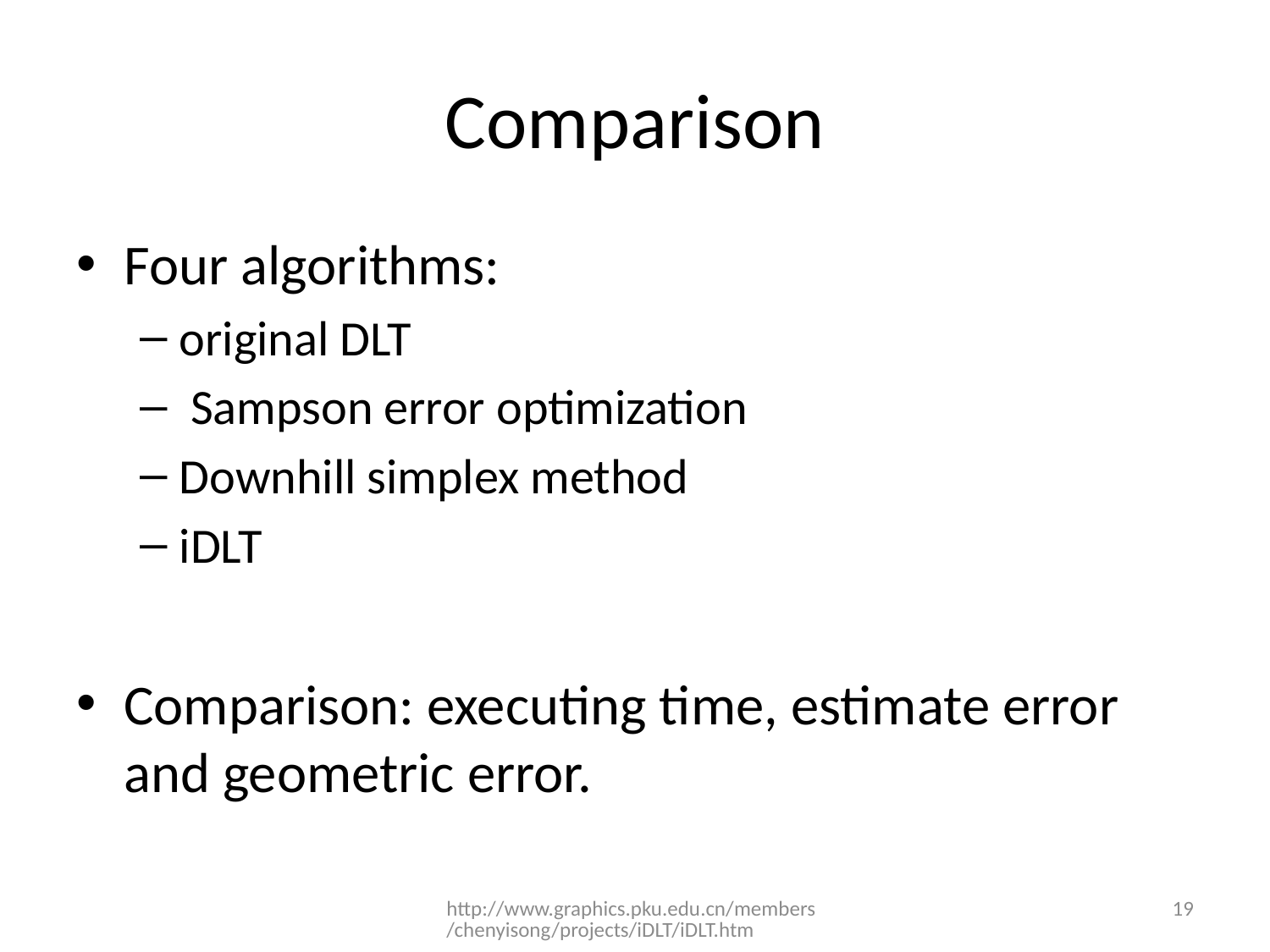

# Comparison
Four algorithms:
original DLT
 Sampson error optimization
Downhill simplex method
iDLT

Comparison: executing time, estimate error and geometric error.
http://www.graphics.pku.edu.cn/members/chenyisong/projects/iDLT/iDLT.htm
19